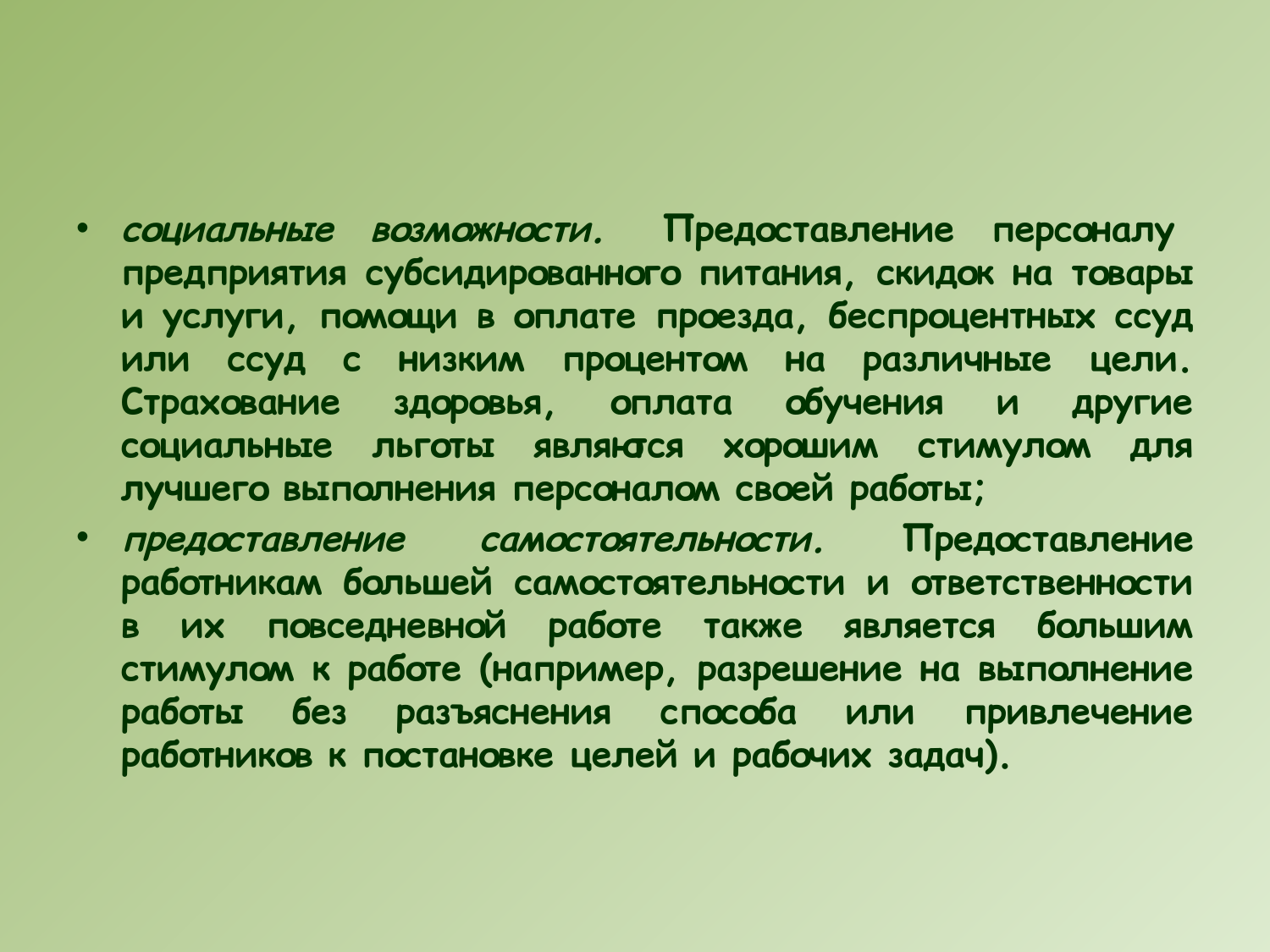

социальные  возможности.   Предоставление  персоналу  предприятия субсидированного питания, скидок на товары и услуги, помощи в оплате проезда, беспроцентных ссуд или ссуд с низким процентом на различные цели. Страхование здоровья, оплата обучения и другие социальные льготы являются хорошим стимулом для лучшего выполнения персоналом своей работы;
предоставление самостоятельности. Предоставление работникам большей самостоятельности и ответственности в их повседневной работе также является большим стимулом к работе (например, разрешение на выполнение работы без разъяснения способа или привлечение работников к постановке целей и рабочих задач).